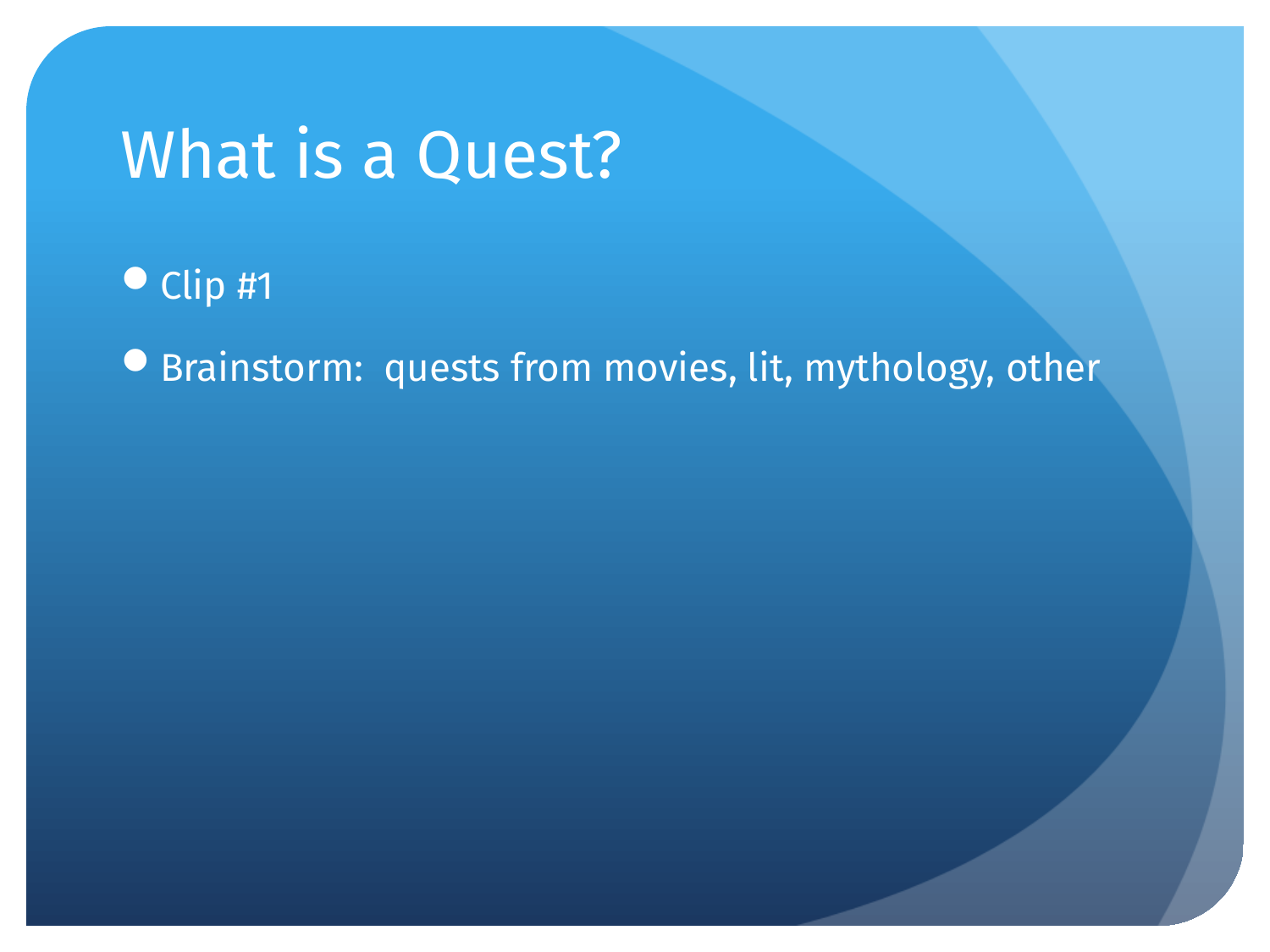

# What is a Quest?
Clip #1
Brainstorm:  quests from movies, lit, mythology, other